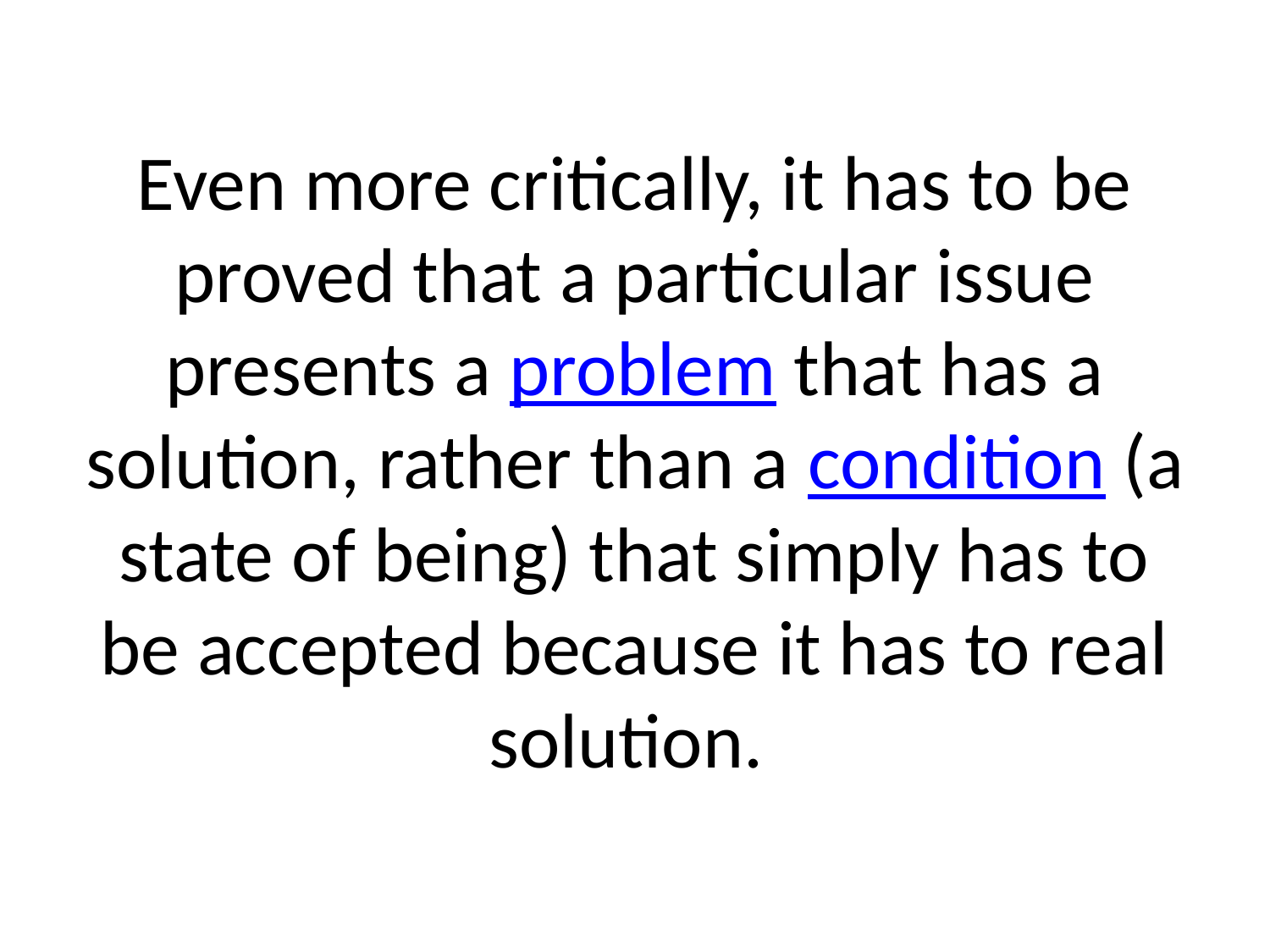

# Even more critically, it has to be proved that a particular issue presents a problem that has a solution, rather than a condition (a state of being) that simply has to be accepted because it has to real solution.